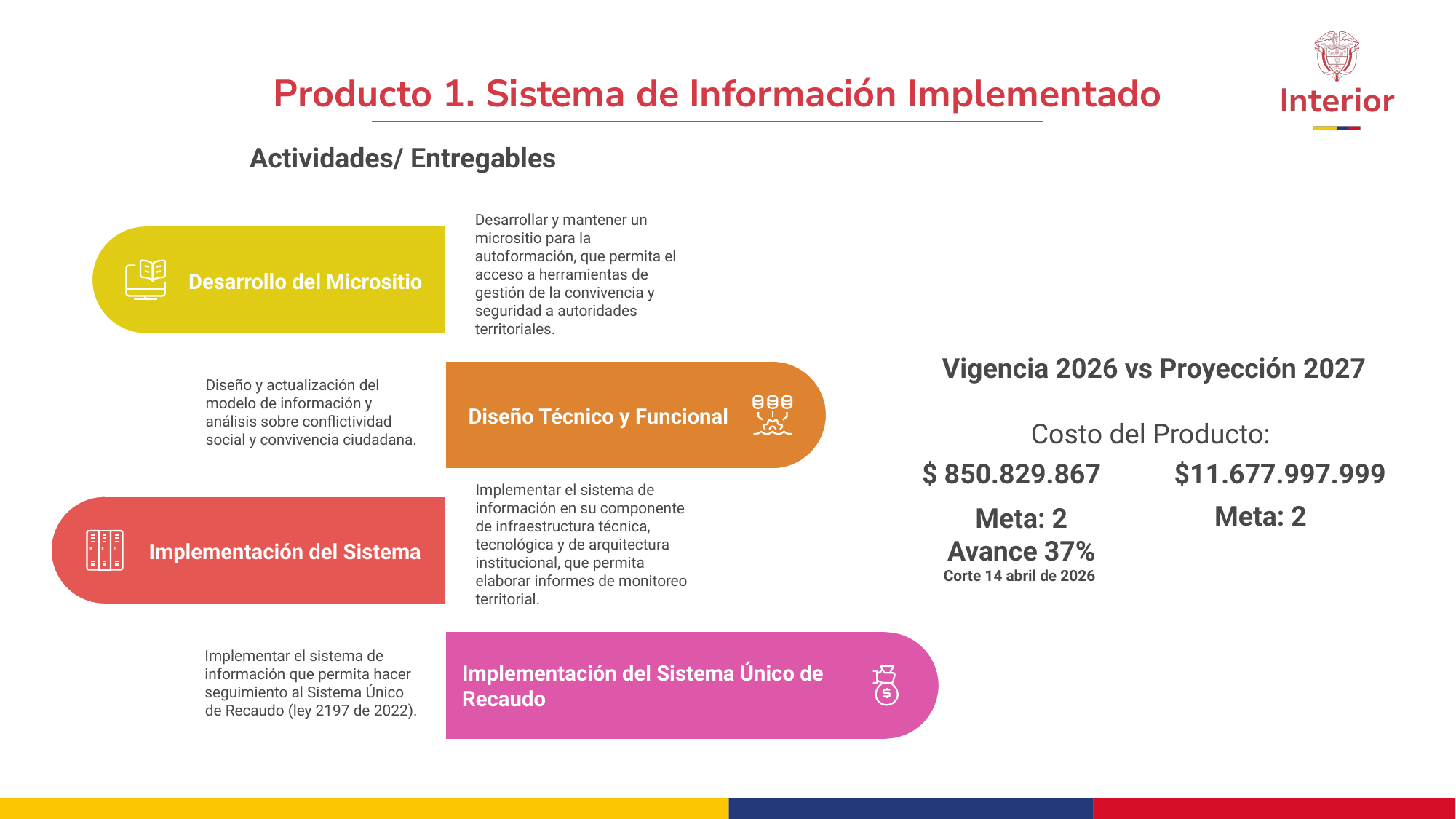

Producto 1. Sistema de Información Implementado
Actividades/ Entregables
Desarrollar y mantener un
micrositio para la
autoformación, que permita el
acceso a herramientas de
gestión de la convivencia y
seguridad a autoridades
territoriales.

Desarrollo del Micrositio
Vigencia 2026 vs Proyección 2027

Costo del Producto:

Diseño y actualización del
modelo de información y
análisis sobre conflictividad
social y convivencia ciudadana.

Diseño Técnico y Funcional
$ 850.829.867
$11.677.997.999
Implementar el sistema de
información en su componente
de infraestructura técnica,
tecnológica y de arquitectura
institucional, que permita
elaborar informes de monitoreo
territorial.

Meta: 2

Meta: 2
Avance 37%
Corte 14 abril de 2026

Implementación del Sistema

Implementar el sistema de
información que permita hacer
seguimiento al Sistema Único
de Recaudo (ley 2197 de 2022).
Implementación del Sistema Único de
Recaudo